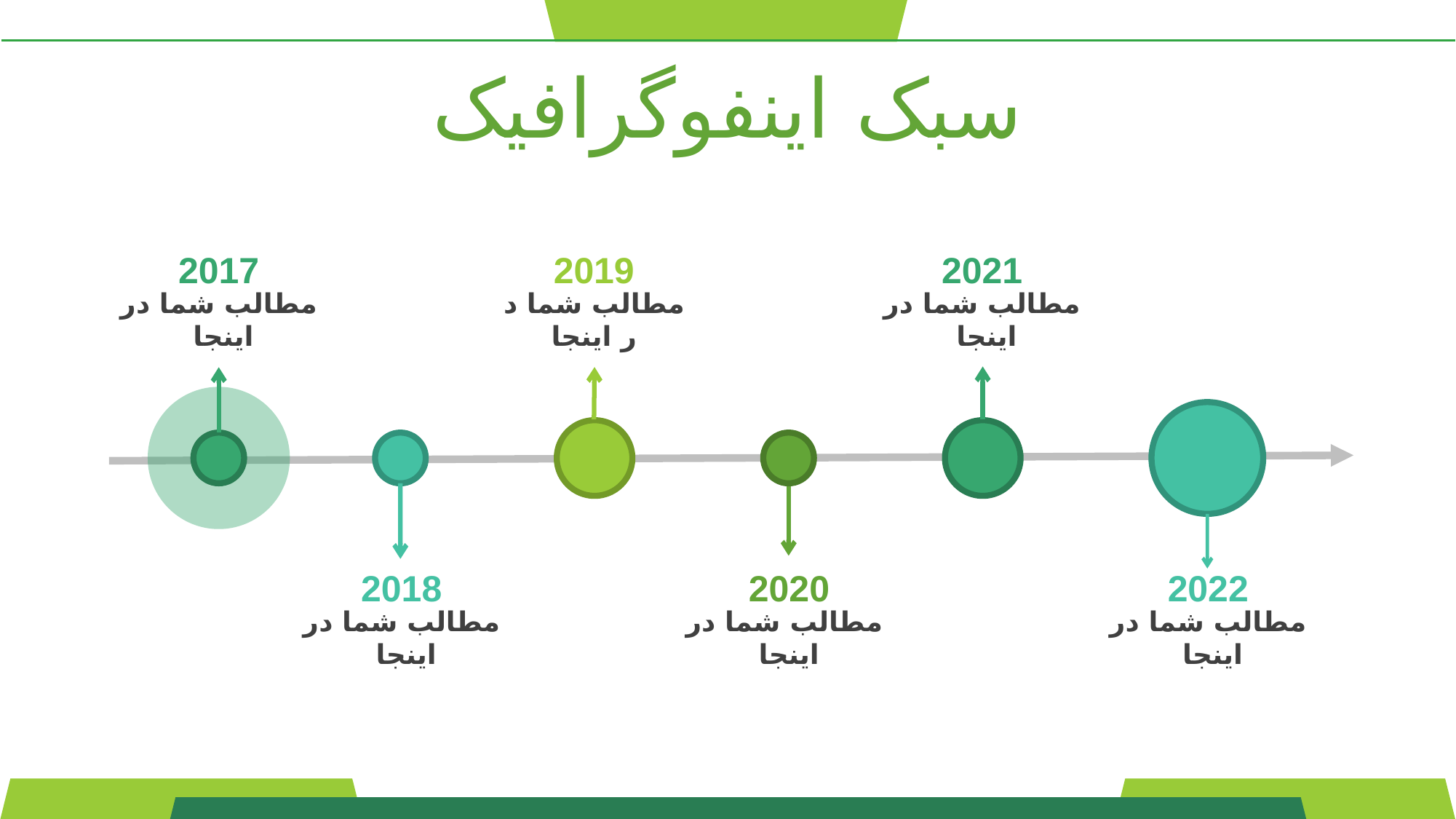

سبک اینفوگرافیک
2017
مطالب شما در
 اینجا
2019
مطالب شما د
ر اینجا
2021
مطالب شما در
 اینجا

2018
مطالب شما در
 اینجا
2020
مطالب شما در
اینجا
2022
مطالب شما در
 اینجا